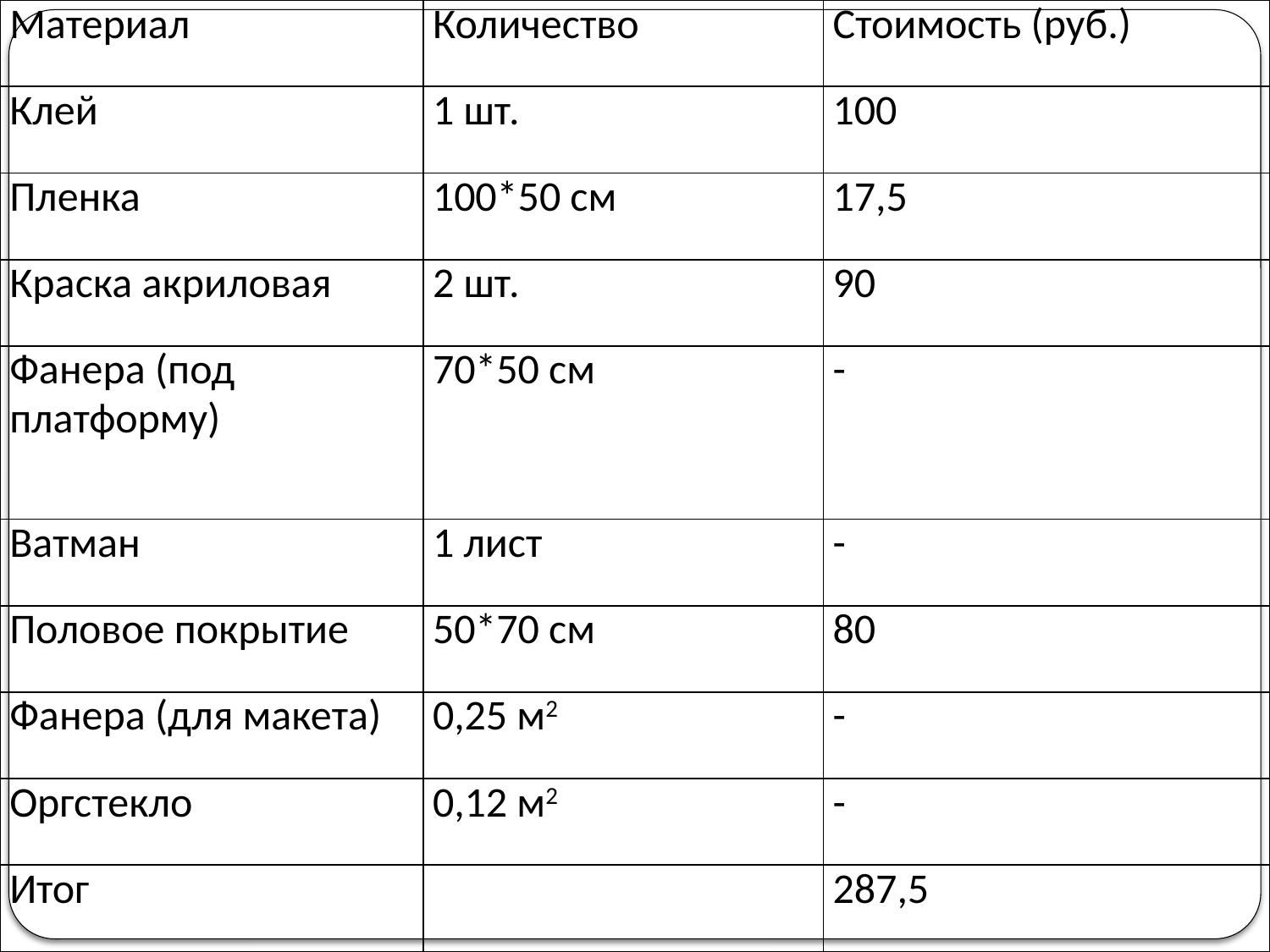

| Материал | Количество | Стоимость (руб.) |
| --- | --- | --- |
| Клей | 1 шт. | 100 |
| Пленка | 100\*50 см | 17,5 |
| Краска акриловая | 2 шт. | 90 |
| Фанера (под платформу) | 70\*50 см | - |
| Ватман | 1 лист | - |
| Половое покрытие | 50\*70 см | 80 |
| Фанера (для макета) | 0,25 м2 | - |
| Оргстекло | 0,12 м2 | - |
| Итог |  | 287,5 |